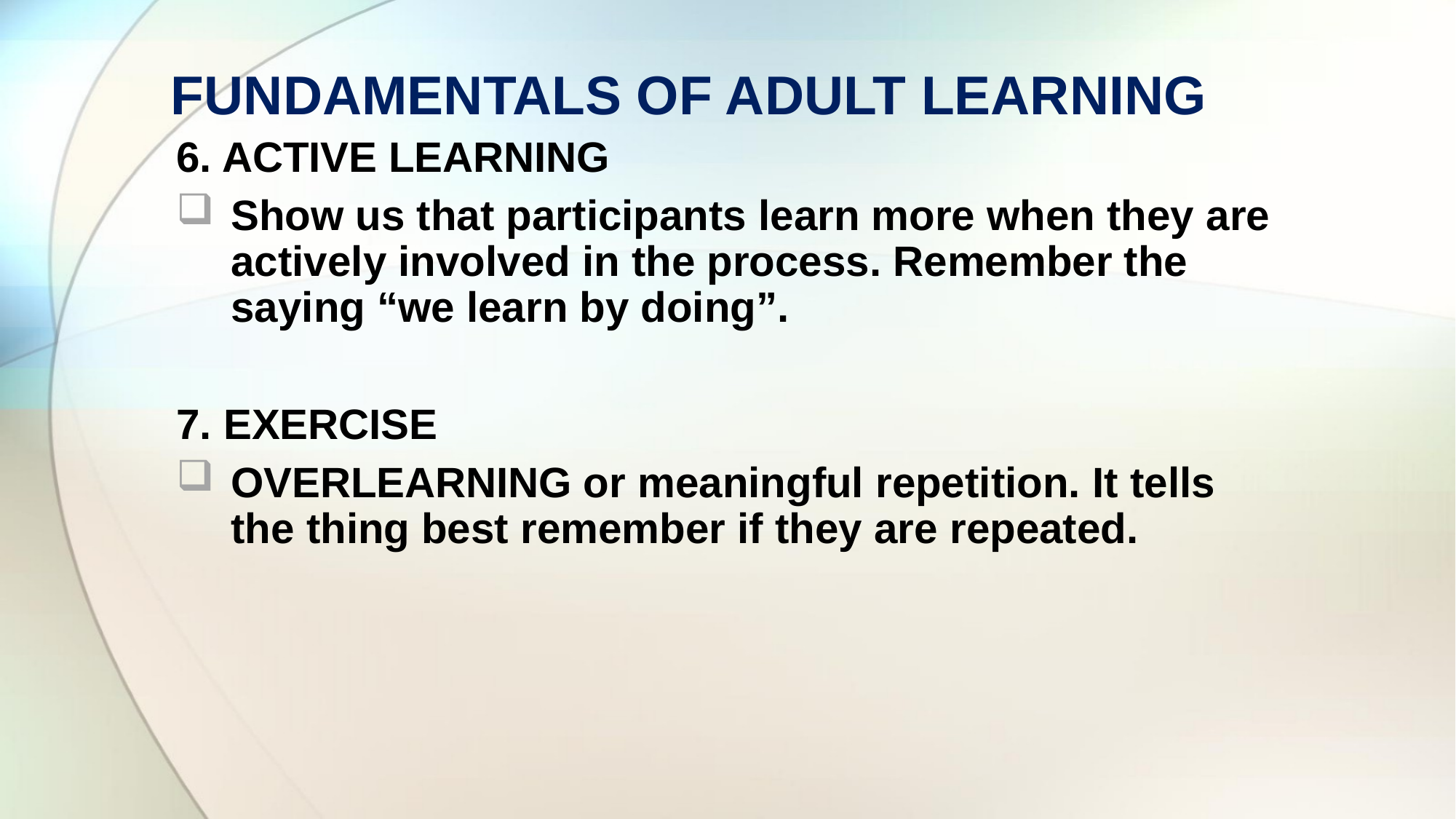

# FUNDAMENTALS OF ADULT LEARNING
6. ACTIVE LEARNING
Show us that participants learn more when they are actively involved in the process. Remember the saying “we learn by doing”.

7. EXERCISE
OVERLEARNING or meaningful repetition. It tells the thing best remember if they are repeated.